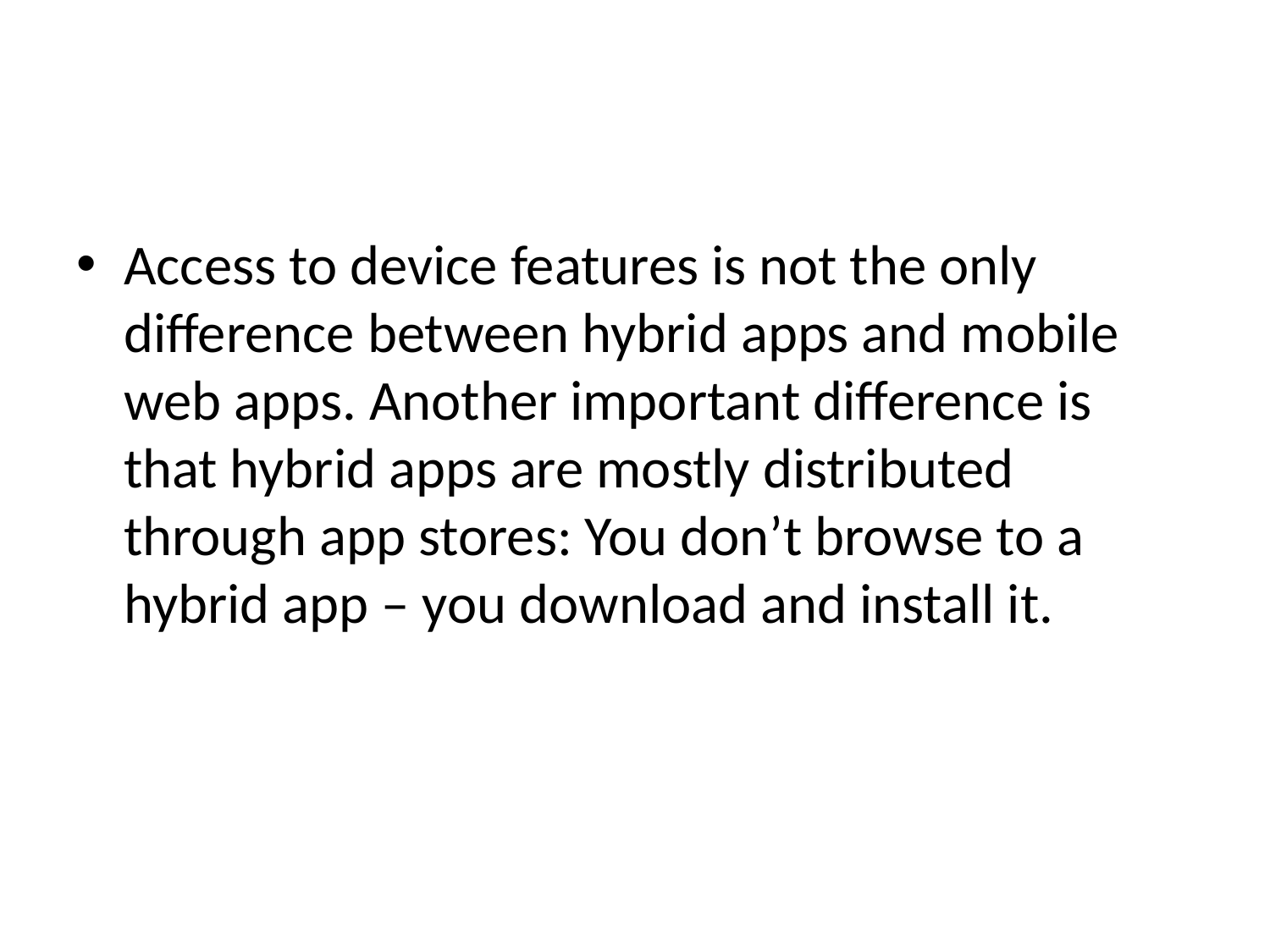

#
Access to device features is not the only difference between hybrid apps and mobile web apps. Another important difference is that hybrid apps are mostly distributed through app stores: You don’t browse to a hybrid app – you download and install it.